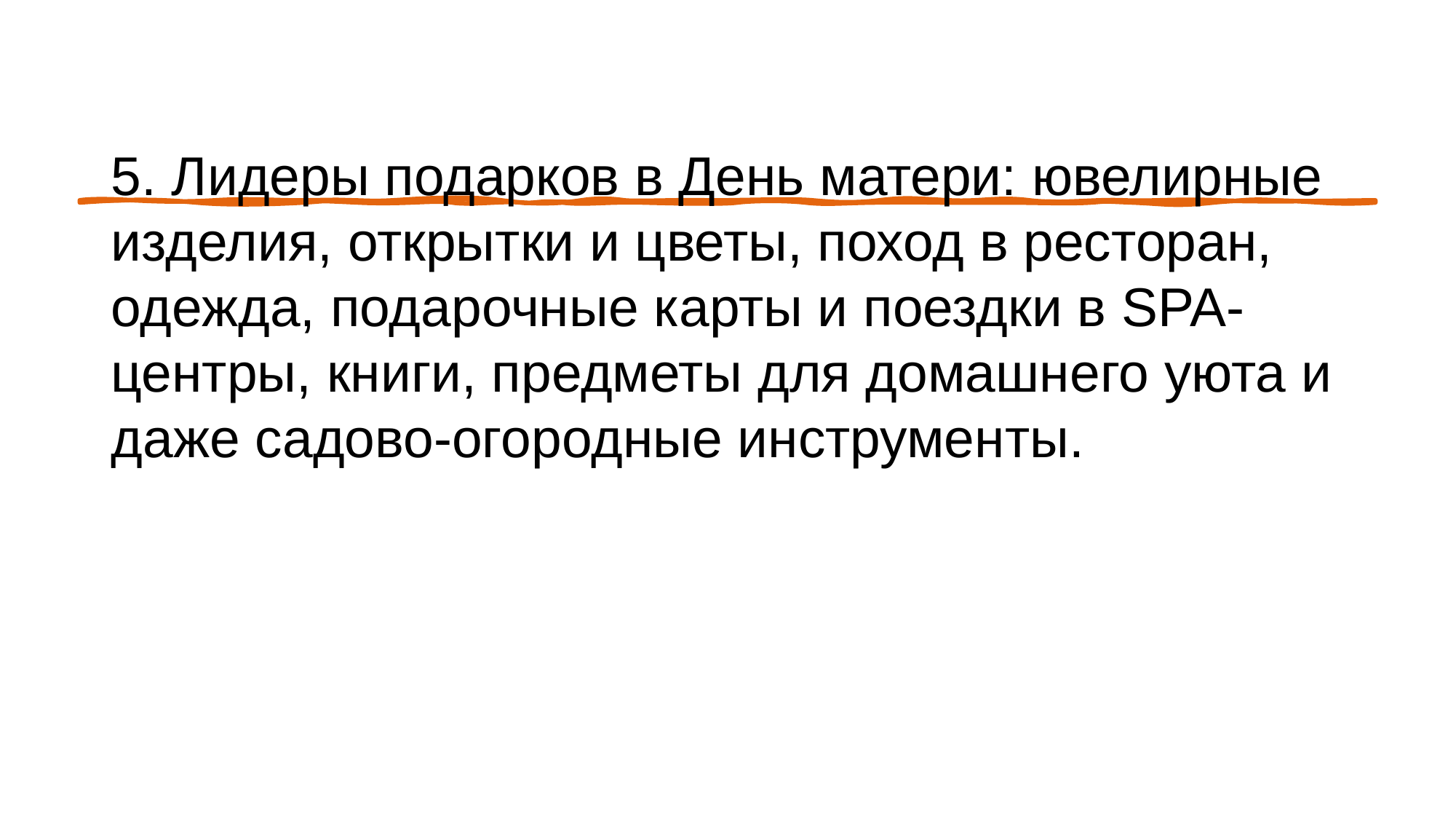

# 5. Лидеры подарков в День матери: ювелирные изделия, открытки и цветы, поход в ресторан, одежда, подарочные карты и поездки в SPA-центры, книги, предметы для домашнего уюта и даже садово-огородные инструменты.